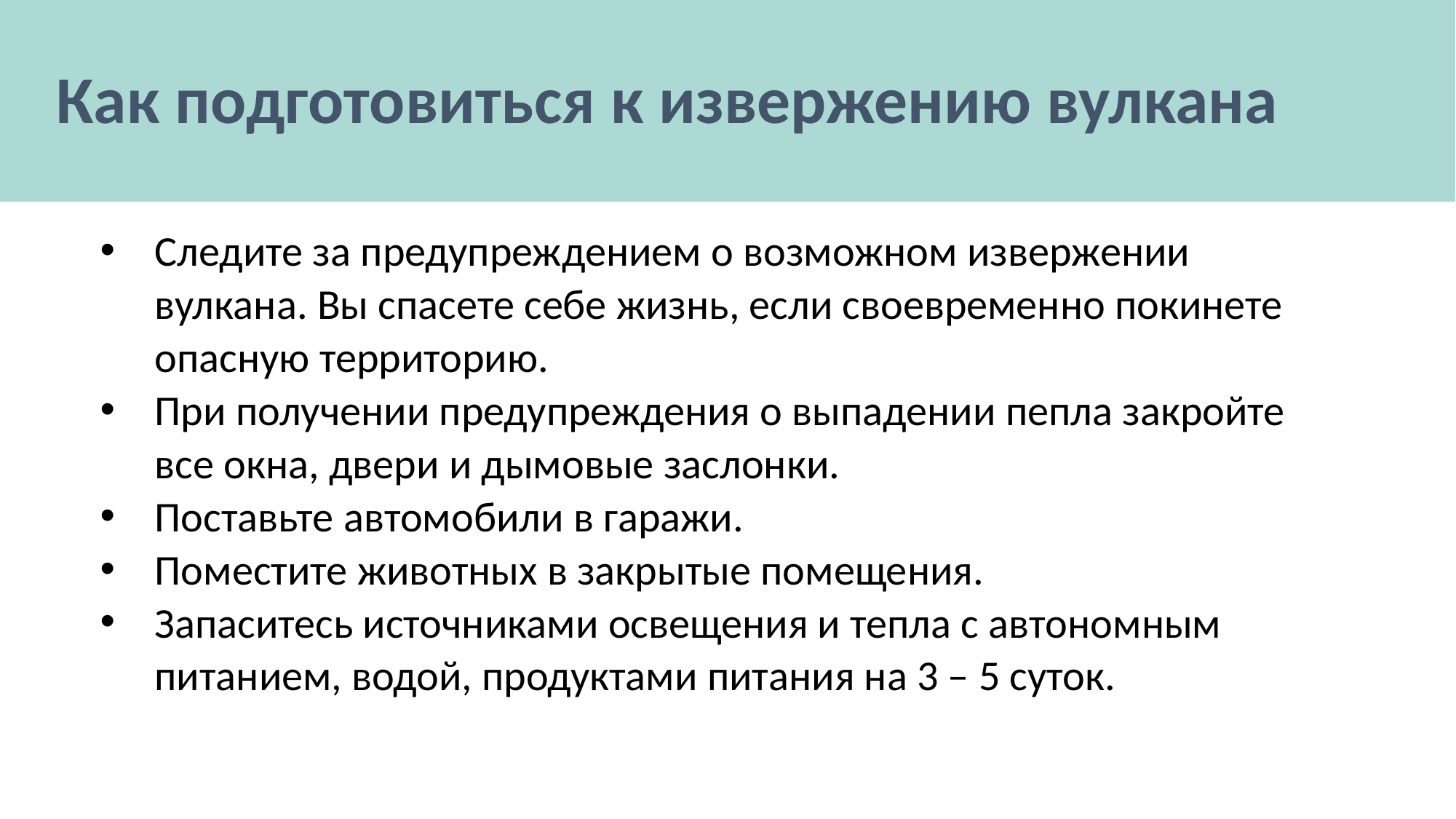

# Как подготовиться к извержению вулкана
Следите за предупреждением о возможном извержении вулкана. Вы спасете себе жизнь, если своевременно покинете опасную территорию.
При получении предупреждения о выпадении пепла закройте все окна, двери и дымовые заслонки.
Поставьте автомобили в гаражи.
Поместите животных в закрытые помещения.
Запаситесь источниками освещения и тепла с автономным питанием, водой, продуктами питания на 3 – 5 суток.